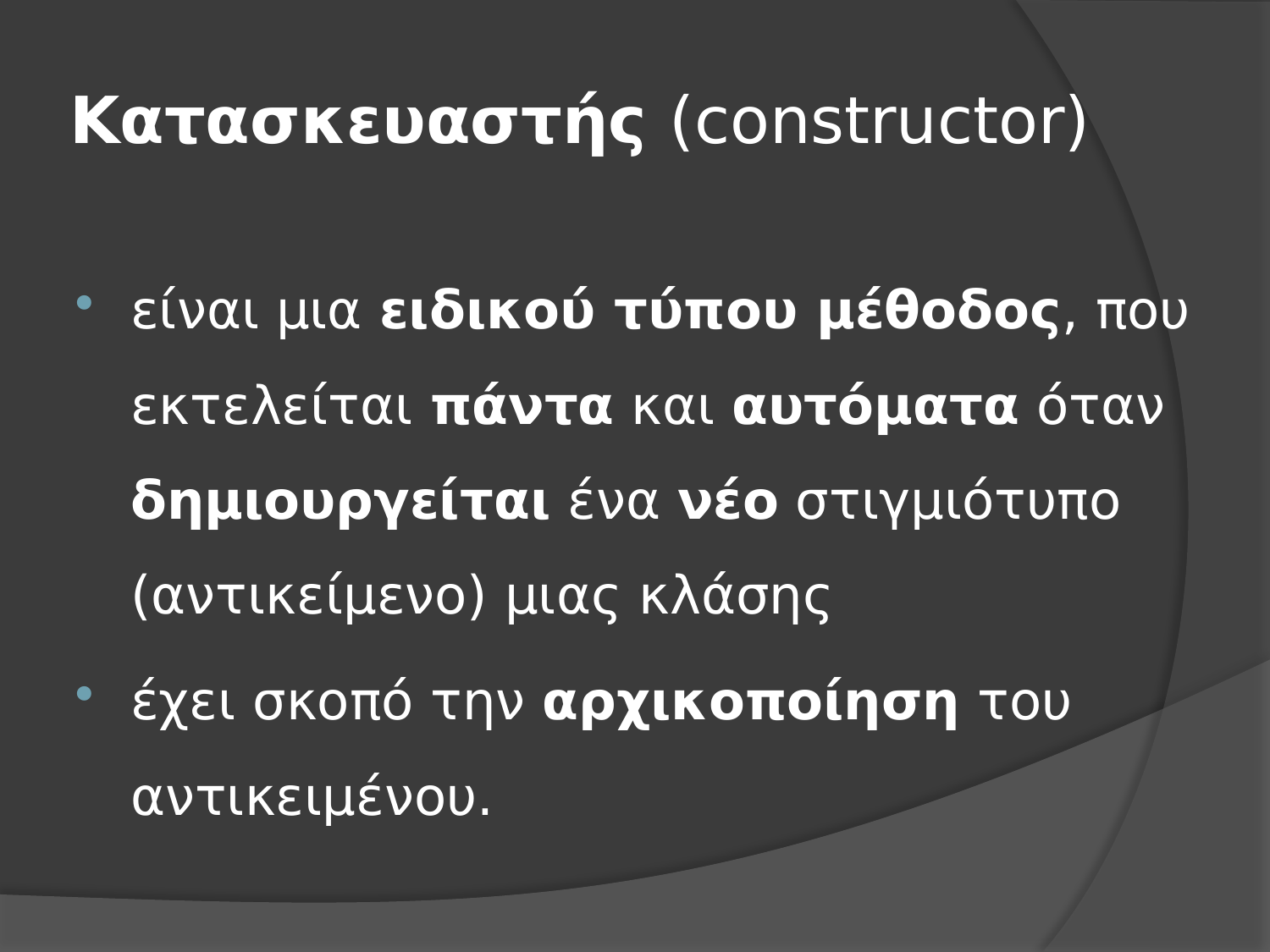

# Κατασκευαστής (constructor)
είναι μια ειδικού τύπου μέθοδος, που εκτελείται πάντα και αυτόματα όταν δημιουργείται ένα νέο στιγμιότυπο (αντικείμενο) μιας κλάσης
έχει σκοπό την αρχικοποίηση του αντικειμένου.